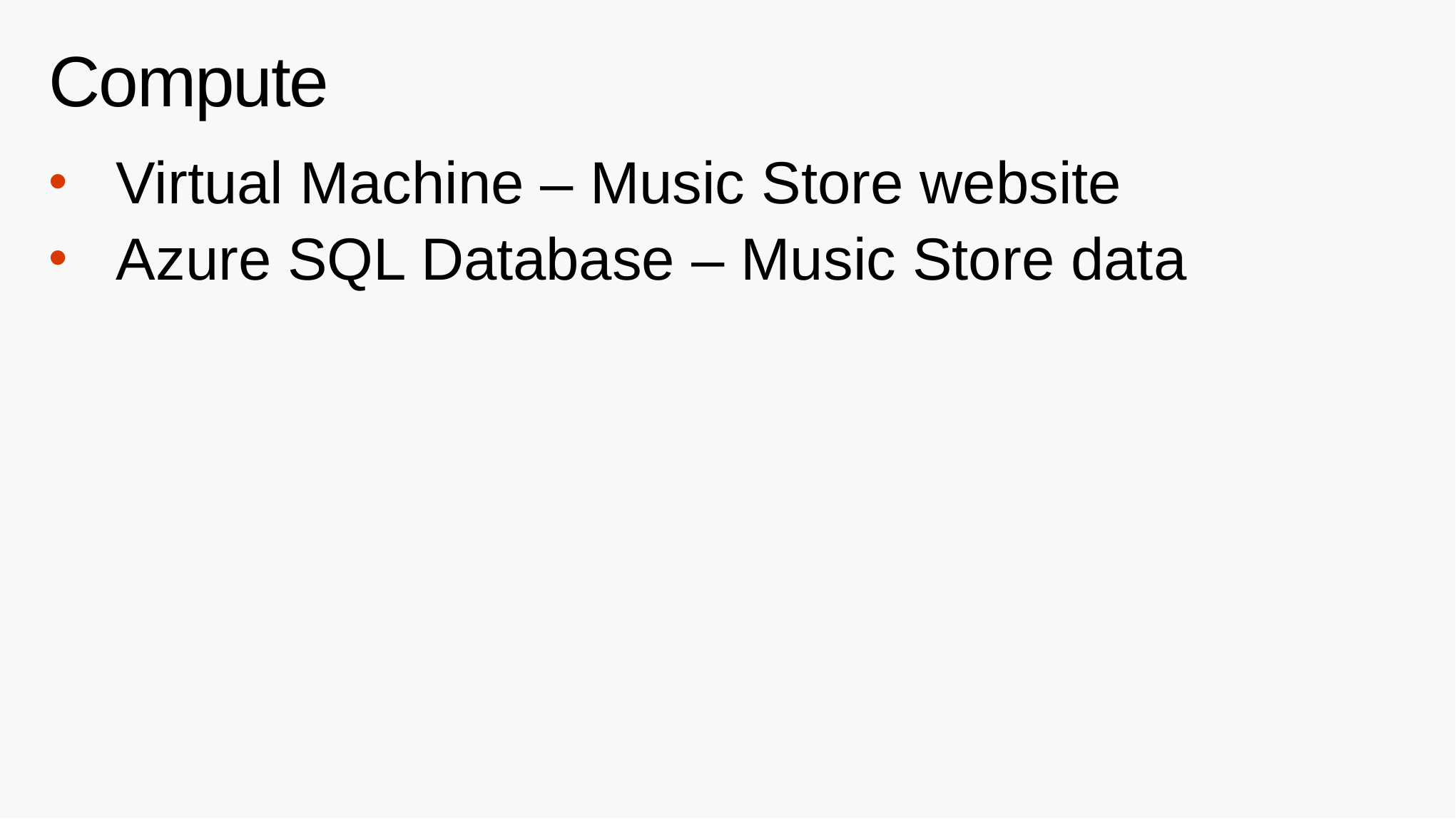

# Compute
Virtual Machine – Music Store website
Azure SQL Database – Music Store data